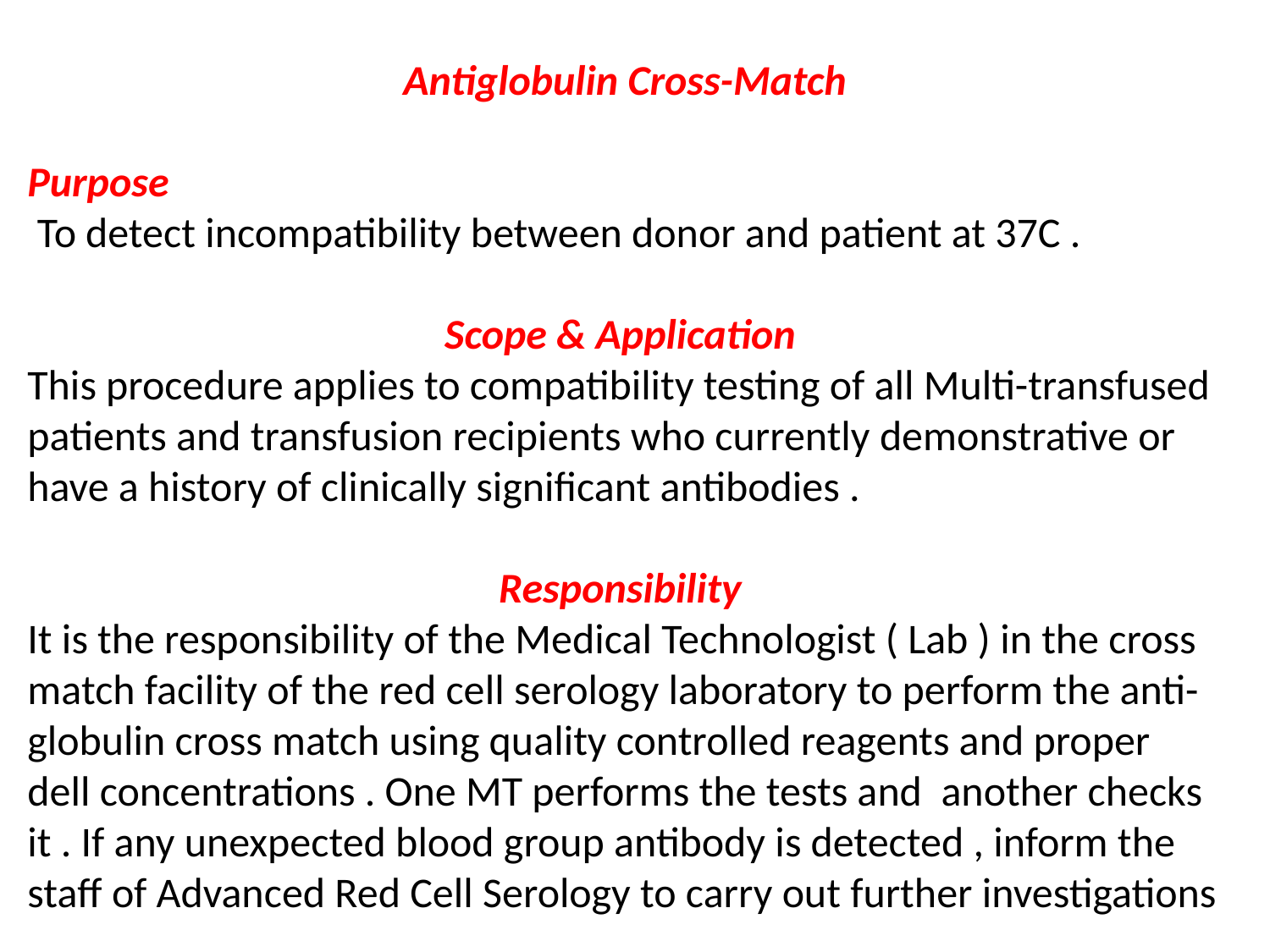

Antiglobulin Cross-Match

Purpose
 To detect incompatibility between donor and patient at 37C .

Scope & Application
This procedure applies to compatibility testing of all Multi-transfused patients and transfusion recipients who currently demonstrative or have a history of clinically significant antibodies .

Responsibility
It is the responsibility of the Medical Technologist ( Lab ) in the cross match facility of the red cell serology laboratory to perform the anti-globulin cross match using quality controlled reagents and proper dell concentrations . One MT performs the tests and  another checks it . If any unexpected blood group antibody is detected , inform the staff of Advanced Red Cell Serology to carry out further investigations .